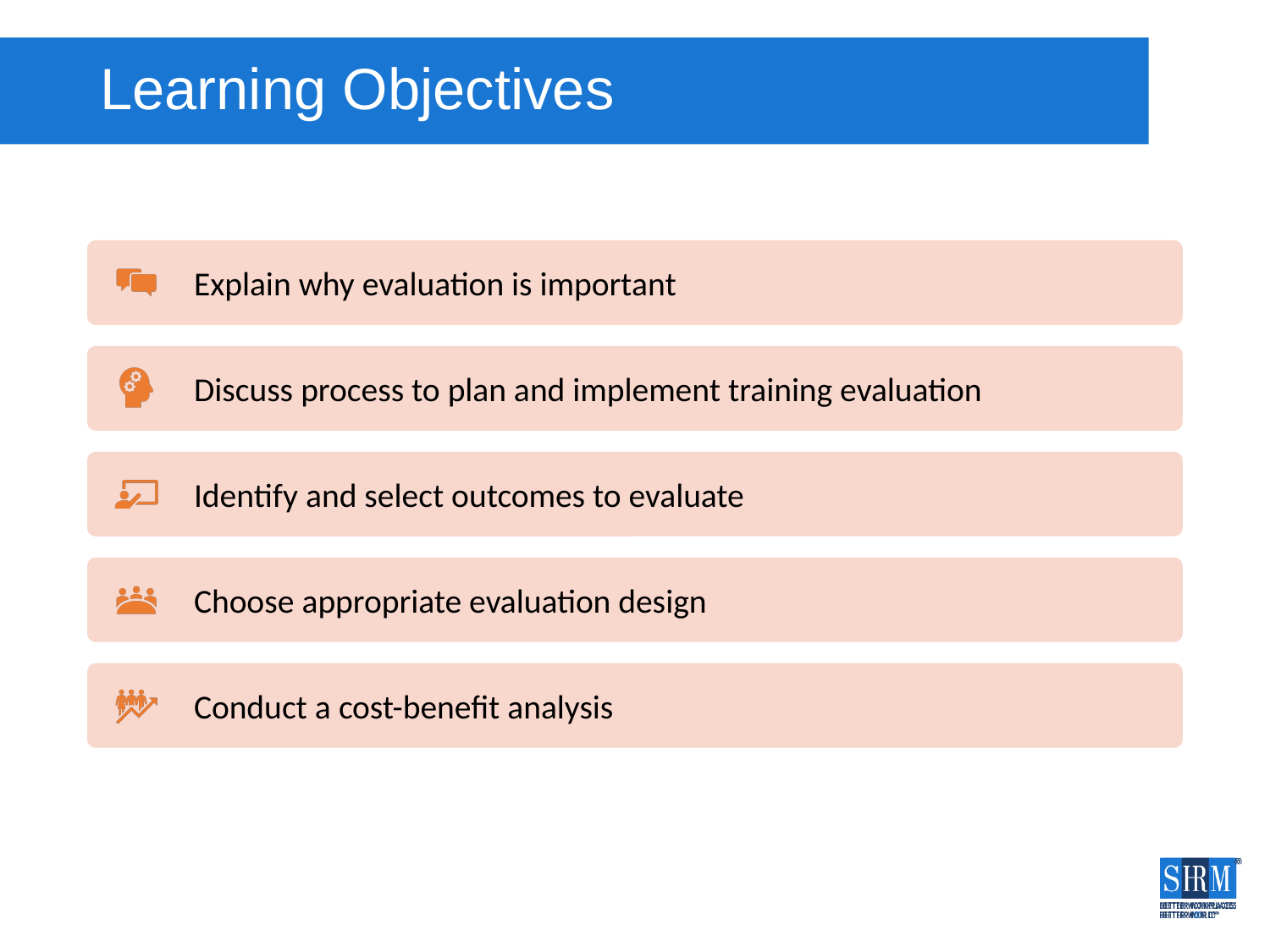

# Learning Objectives
Explain why evaluation is important
Discuss process to plan and implement training evaluation
Identify and select outcomes to evaluate
Choose appropriate evaluation design
Conduct a cost-benefit analysis